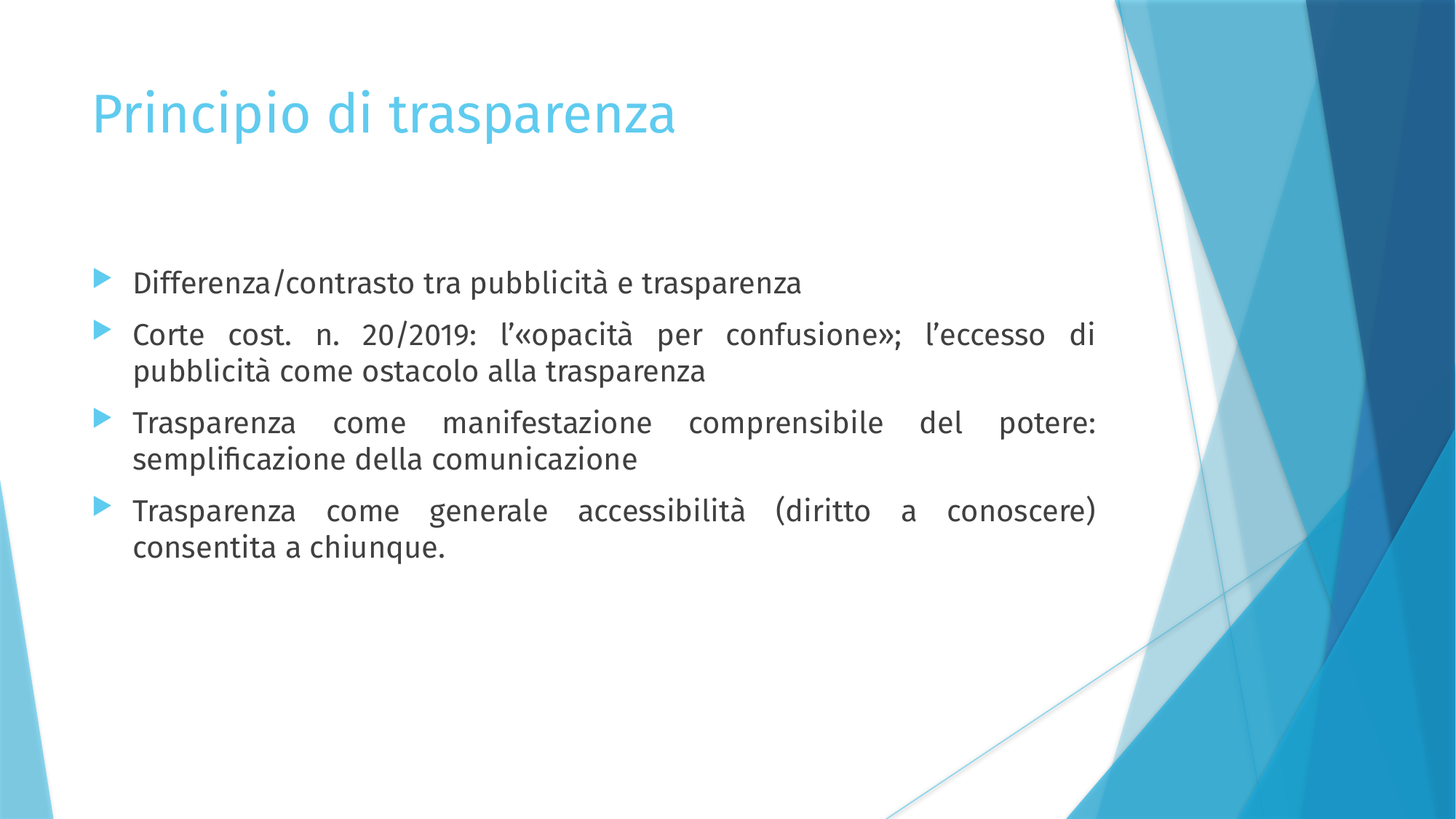

Principio di trasparenza
Differenza/contrasto tra pubblicità e trasparenza
Corte cost. n. 20/2019: l’«opacità per confusione»; l’eccesso di pubblicità come ostacolo alla trasparenza
Trasparenza come manifestazione comprensibile del potere: semplificazione della comunicazione
Trasparenza come generale accessibilità (diritto a conoscere) consentita a chiunque.